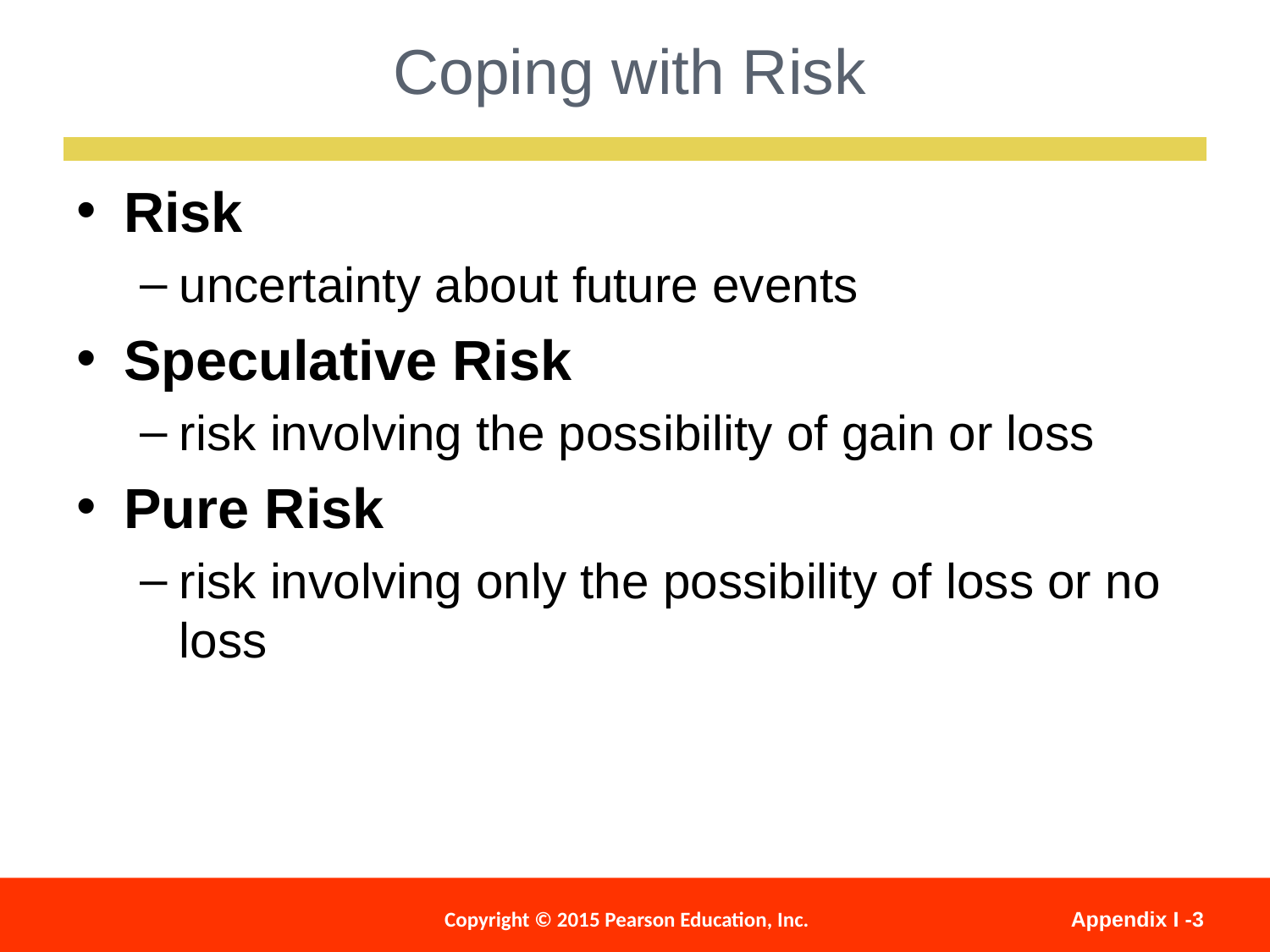

Coping with Risk
Risk
uncertainty about future events
Speculative Risk
risk involving the possibility of gain or loss
Pure Risk
risk involving only the possibility of loss or no loss